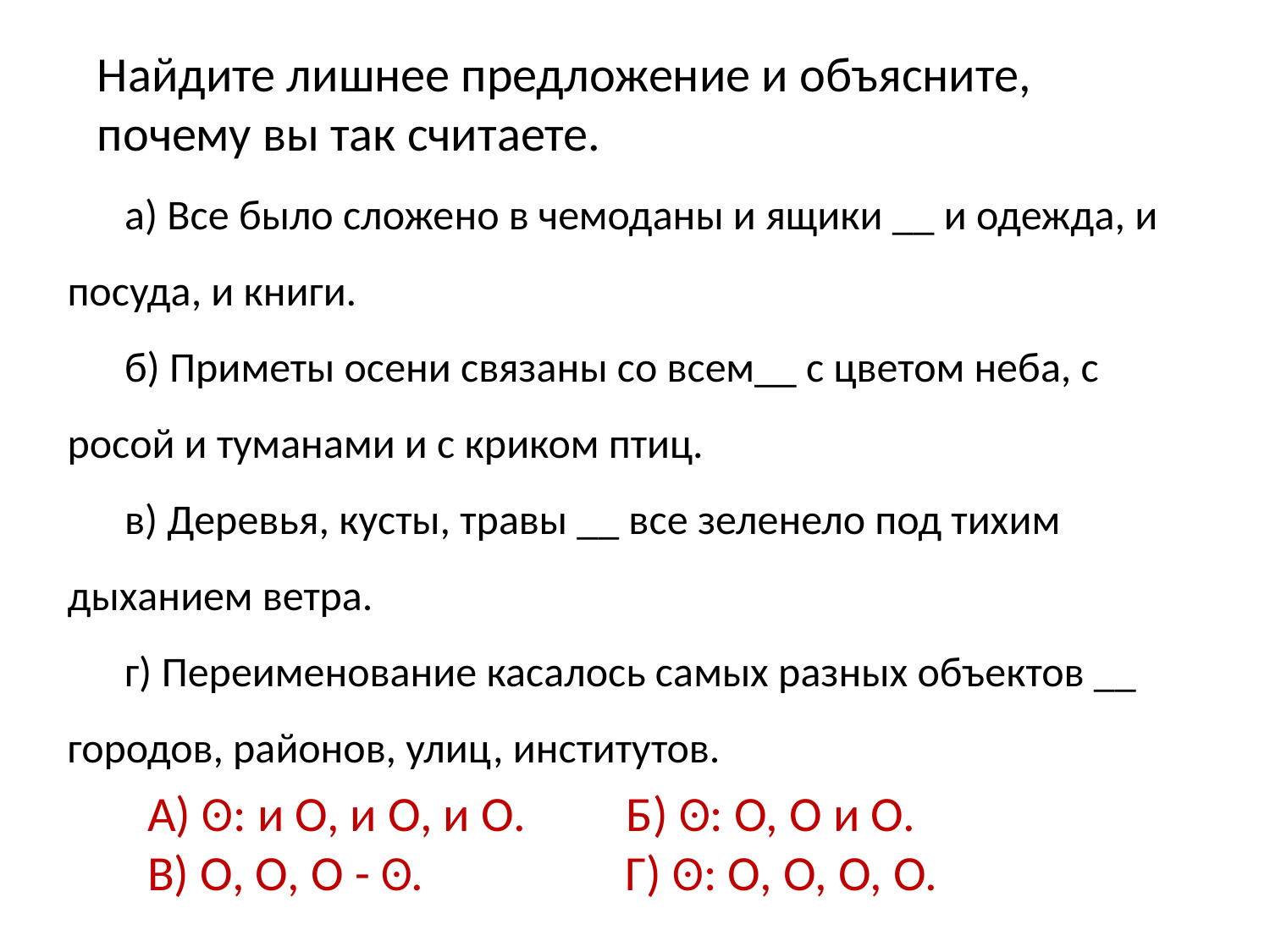

Найдите лишнее предложение и объясните, почему вы так считаете.
#
      а) Все было сложено в чемоданы и ящики __ и одежда, и посуда, и книги.
      б) Приметы осени связаны со всем__ с цветом неба, с росой и туманами и с криком птиц.
      в) Деревья, кусты, травы __ все зеленело под тихим дыханием ветра.
      г) Переименование касалось самых разных объектов __ городов, районов, улиц, институтов.

А) ʘ: и О, и О, и О.         Б) ʘ: О, О и О.
В) О, О, О - ʘ.                  Г) ʘ: О, О, О, О.